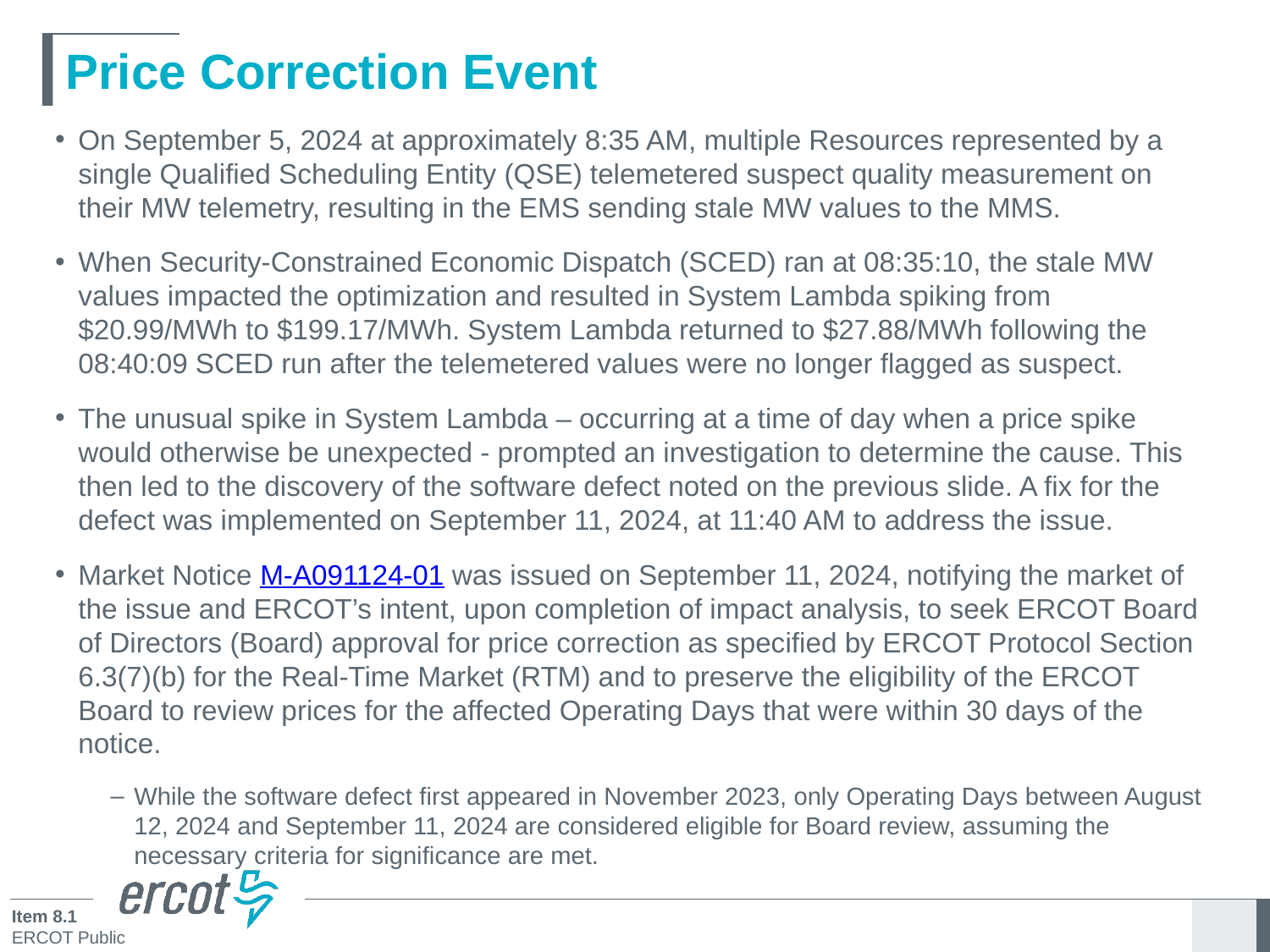

# Price Correction Event
On September 5, 2024 at approximately 8:35 AM, multiple Resources represented by a single Qualified Scheduling Entity (QSE) telemetered suspect quality measurement on their MW telemetry, resulting in the EMS sending stale MW values to the MMS.
When Security-Constrained Economic Dispatch (SCED) ran at 08:35:10, the stale MW values impacted the optimization and resulted in System Lambda spiking from $20.99/MWh to $199.17/MWh. System Lambda returned to $27.88/MWh following the 08:40:09 SCED run after the telemetered values were no longer flagged as suspect.
The unusual spike in System Lambda – occurring at a time of day when a price spike would otherwise be unexpected - prompted an investigation to determine the cause. This then led to the discovery of the software defect noted on the previous slide. A fix for the defect was implemented on September 11, 2024, at 11:40 AM to address the issue.
Market Notice M-A091124-01 was issued on September 11, 2024, notifying the market of the issue and ERCOT’s intent, upon completion of impact analysis, to seek ERCOT Board of Directors (Board) approval for price correction as specified by ERCOT Protocol Section 6.3(7)(b) for the Real-Time Market (RTM) and to preserve the eligibility of the ERCOT Board to review prices for the affected Operating Days that were within 30 days of the notice.
While the software defect first appeared in November 2023, only Operating Days between August 12, 2024 and September 11, 2024 are considered eligible for Board review, assuming the necessary criteria for significance are met.